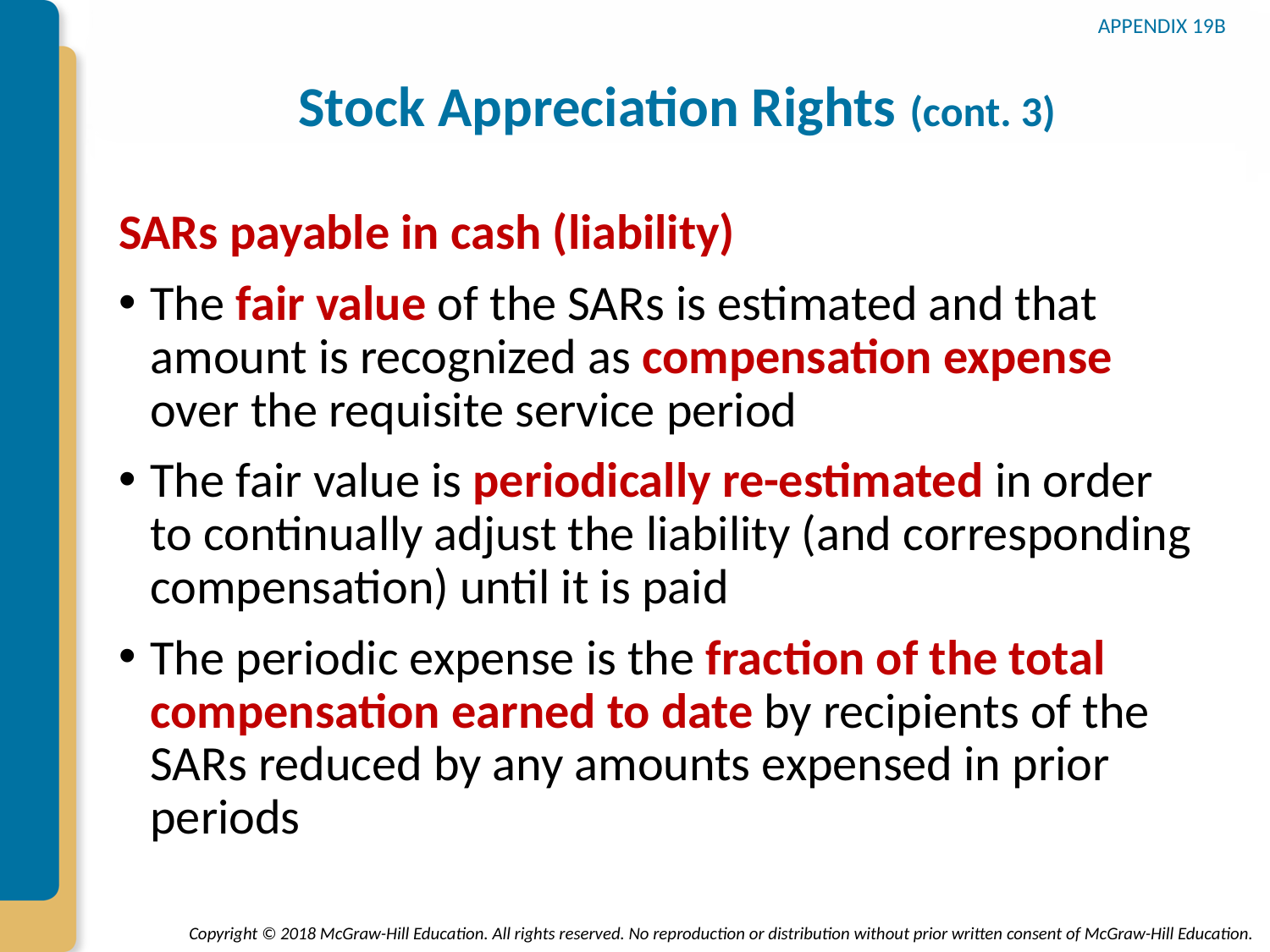

# Stock Appreciation Rights (cont. 3)
APPENDIX 19B
SARs payable in cash (liability)
The fair value of the SARs is estimated and that amount is recognized as compensation expense over the requisite service period
The fair value is periodically re-estimated in order to continually adjust the liability (and corresponding compensation) until it is paid
The periodic expense is the fraction of the total compensation earned to date by recipients of the SARs reduced by any amounts expensed in prior periods